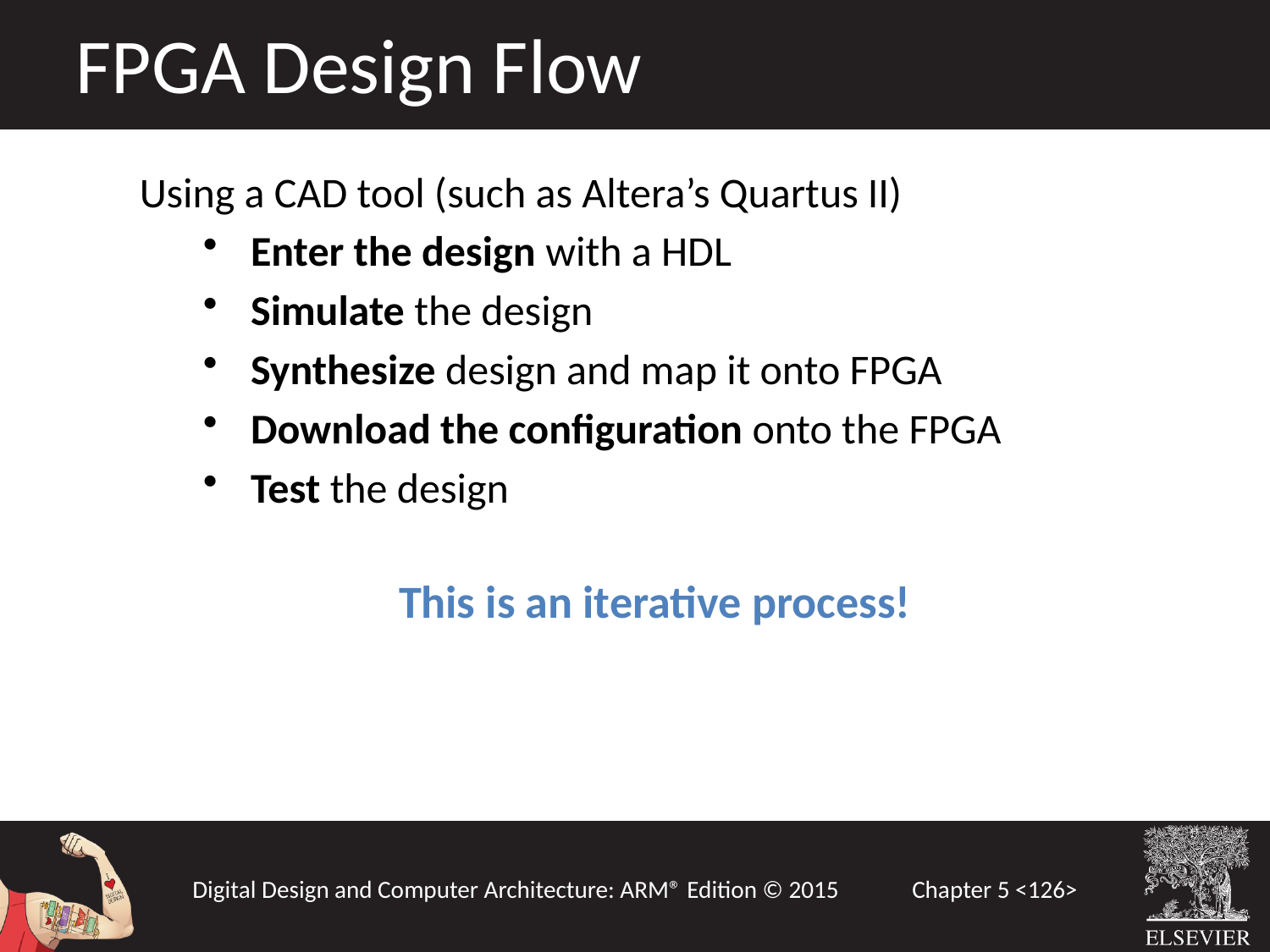

FPGA Design Flow

Using a CAD tool (such as Altera’s Quartus II)
Enter the design with a HDL
Simulate the design
Synthesize design and map it onto FPGA
Download the configuration onto the FPGA
Test the design

This is an iterative process!